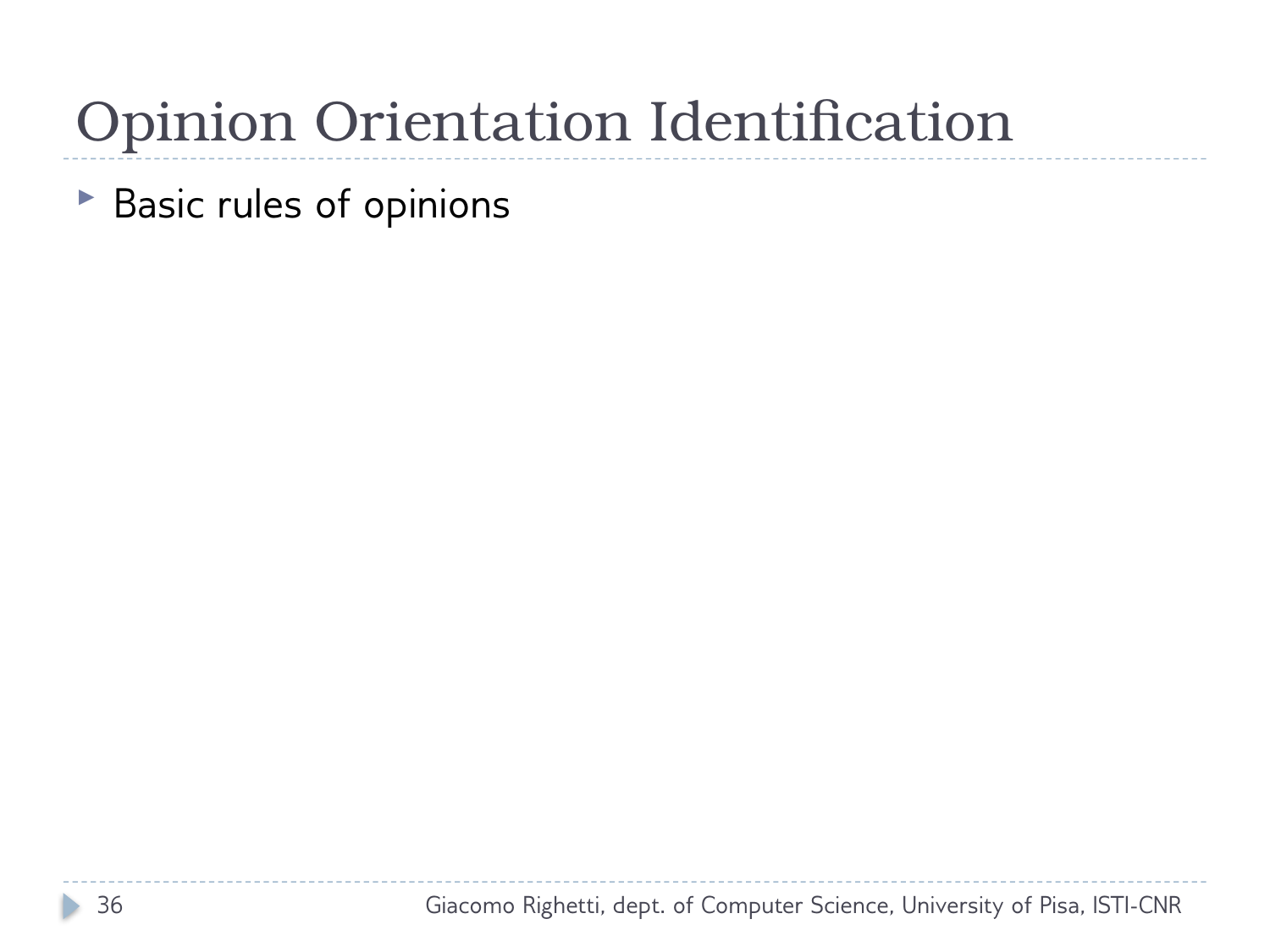

# Opinion Orientation Identification
Basic rules of opinions
36
Giacomo Righetti, dept. of Computer Science, University of Pisa, ISTI-CNR